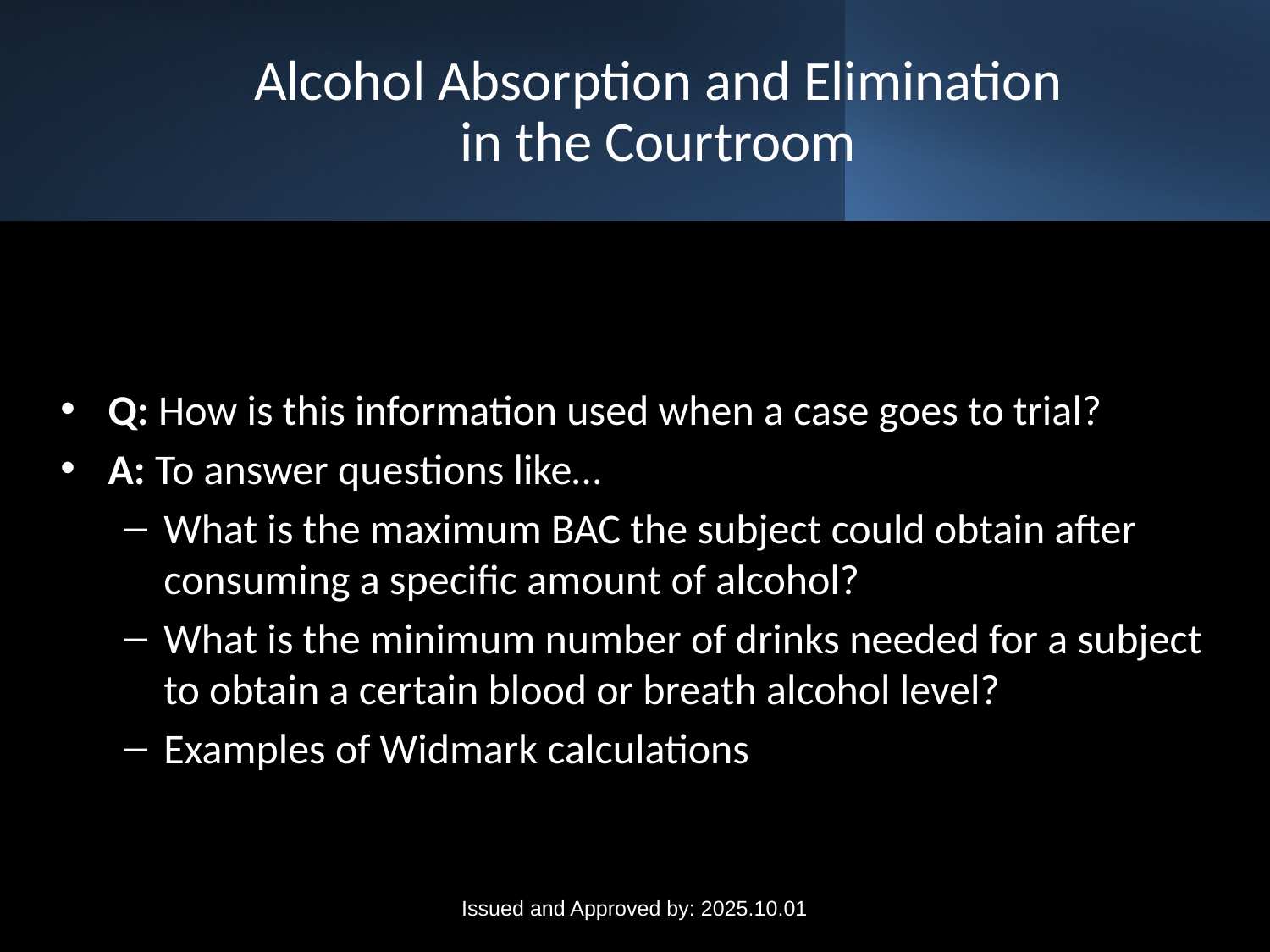

# Alcohol Absorption and Elimination in the Courtroom
Q: How is this information used when a case goes to trial?
A: To answer questions like…
What is the maximum BAC the subject could obtain after consuming a specific amount of alcohol?
What is the minimum number of drinks needed for a subject to obtain a certain blood or breath alcohol level?
Examples of Widmark calculations
Issued and Approved by: 2025.10.01